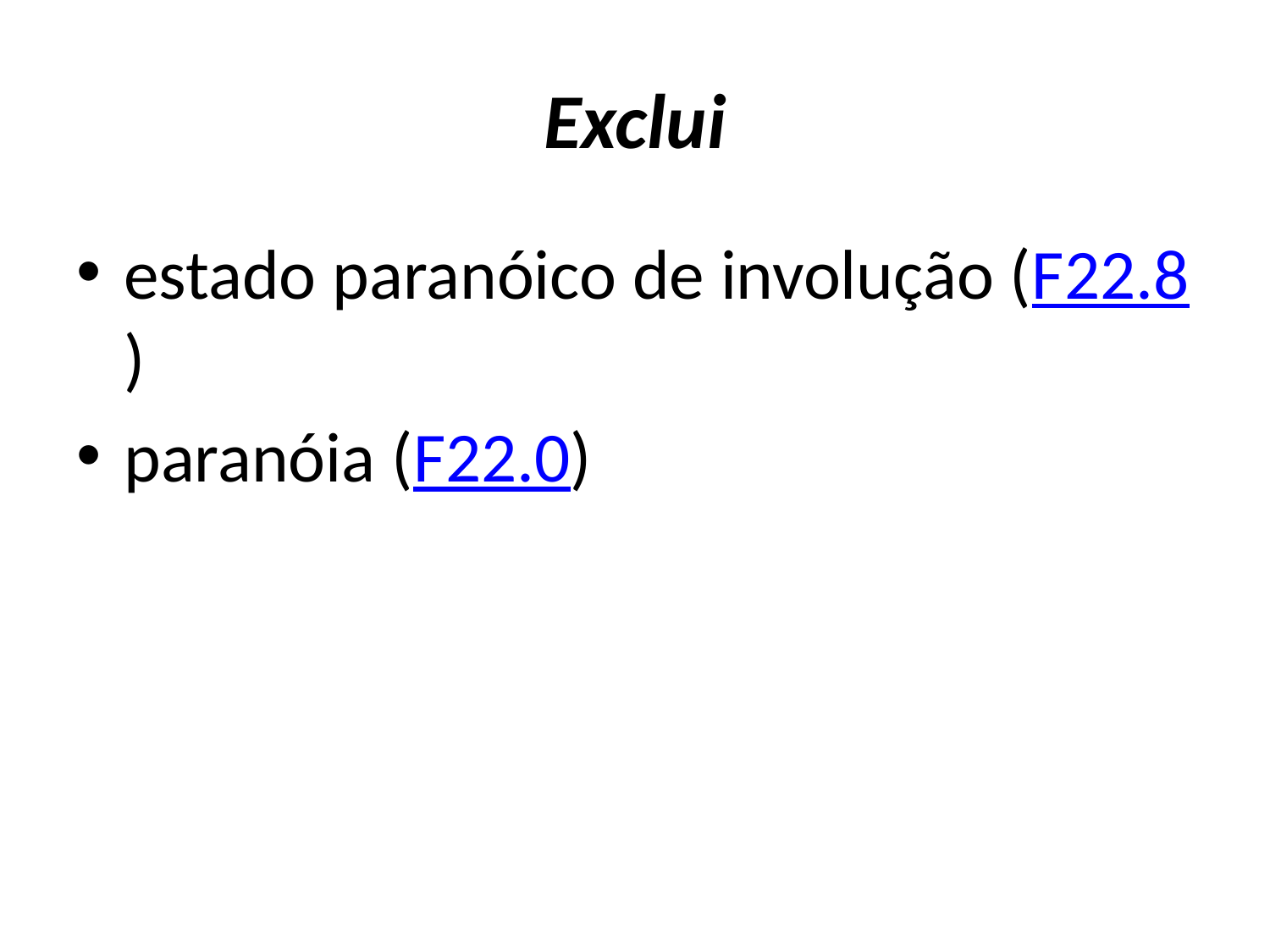

# Exclui
estado paranóico de involução (F22.8)
paranóia (F22.0)